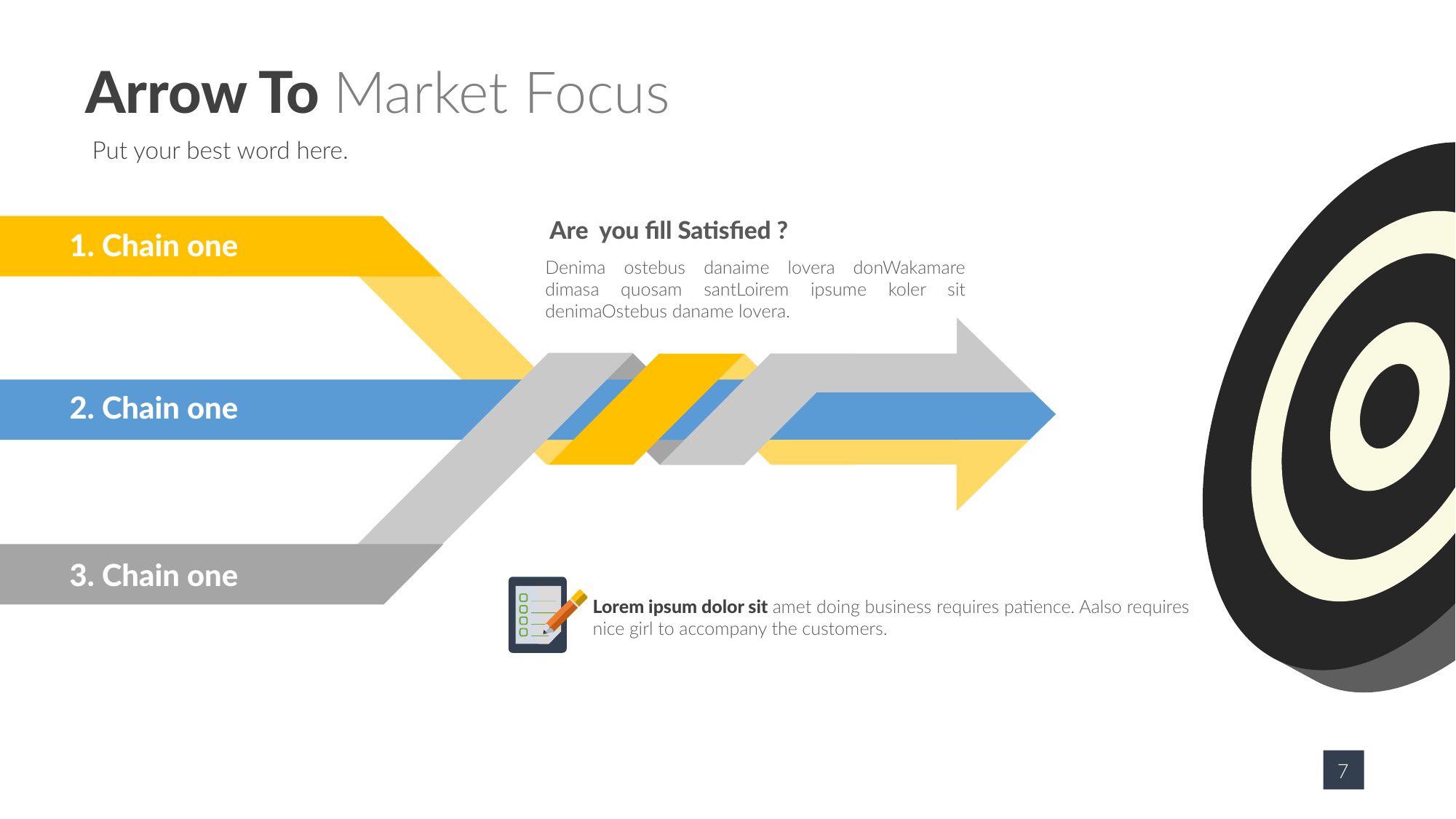

Arrow To Market Focus
Put your best word here.

Are  you fill Satisfied ?

1. Chain one
Denima ostebus danaime lovera donWakamare dimasa quosam santLoirem ipsume koler sit denimaOstebus daname lovera.
2. Chain one
3. Chain one

Lorem ipsum dolor sit amet doing business requires patience. Aalso requires nice girl to accompany the customers.

7